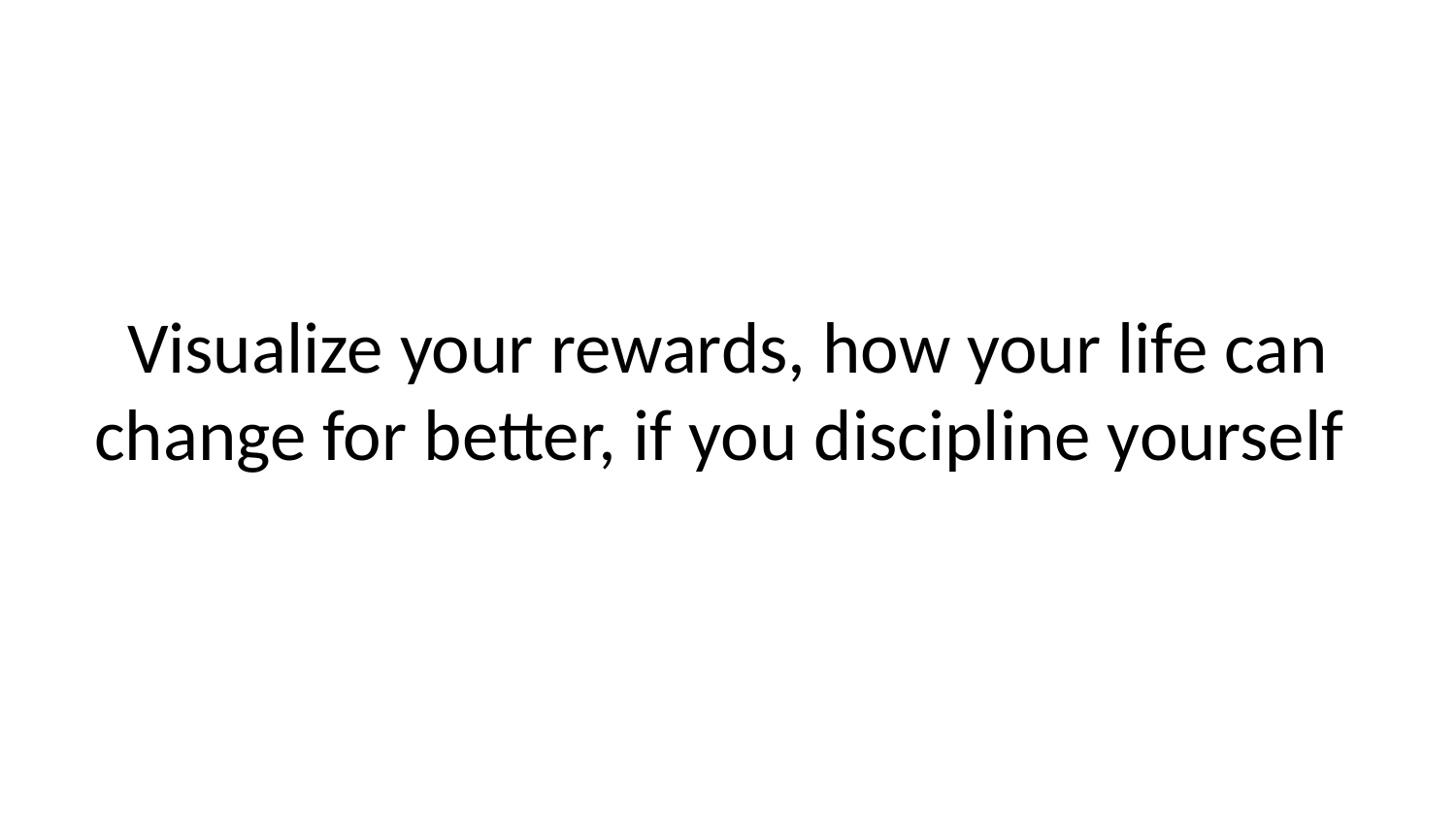

Visualize your rewards, how your life can change for better, if you discipline yourself